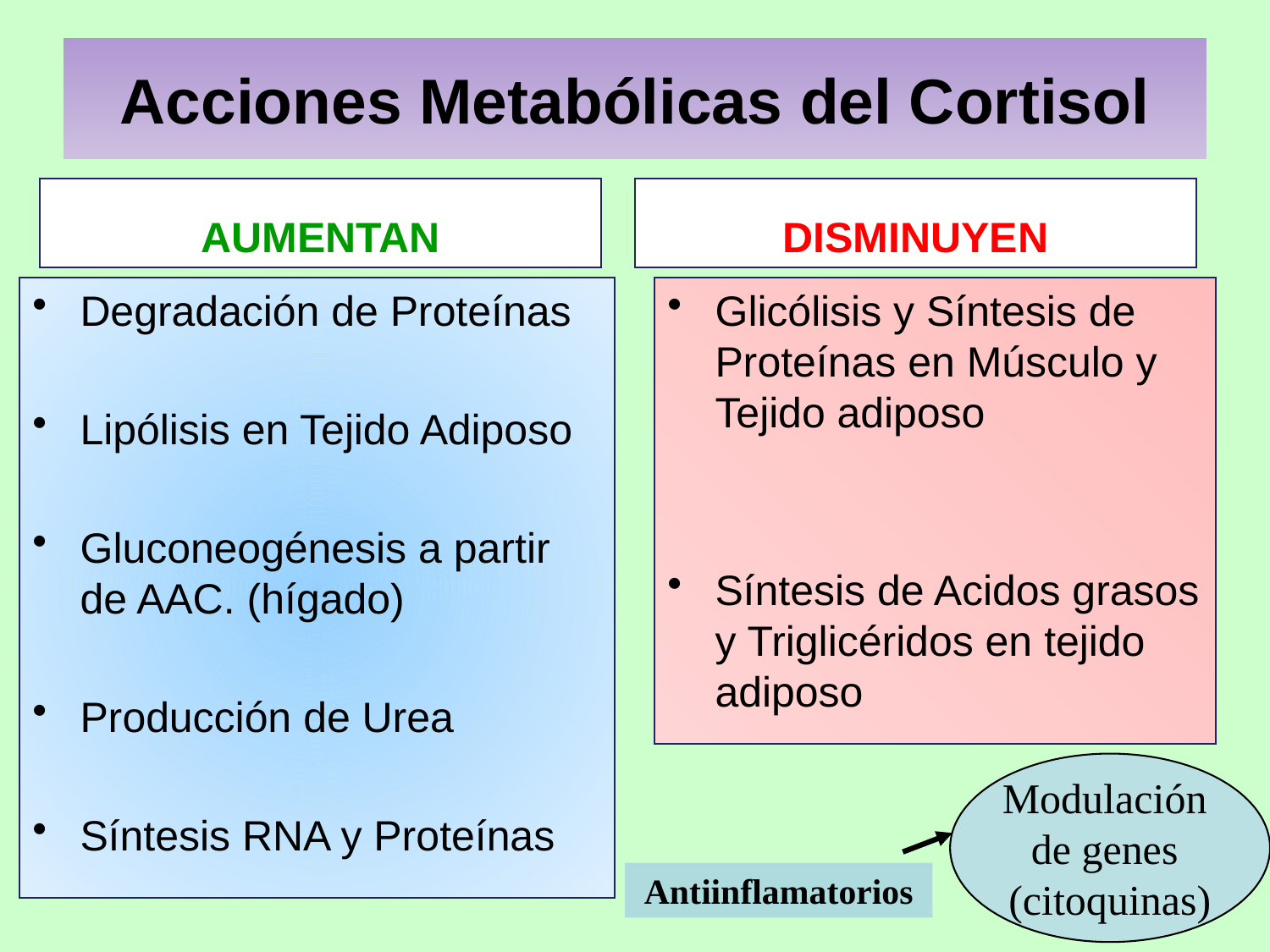

# Acciones Metabólicas del Cortisol
AUMENTAN
DISMINUYEN
Degradación de Proteínas

Lipólisis en Tejido Adiposo

Gluconeogénesis a partir de AAC. (hígado)

Producción de Urea

Síntesis RNA y Proteínas

Glicólisis y Síntesis de Proteínas en Músculo y Tejido adiposo

Síntesis de Acidos grasos y Triglicéridos en tejido adiposo
Modulación
de genes
(citoquinas)

Antiinflamatorios